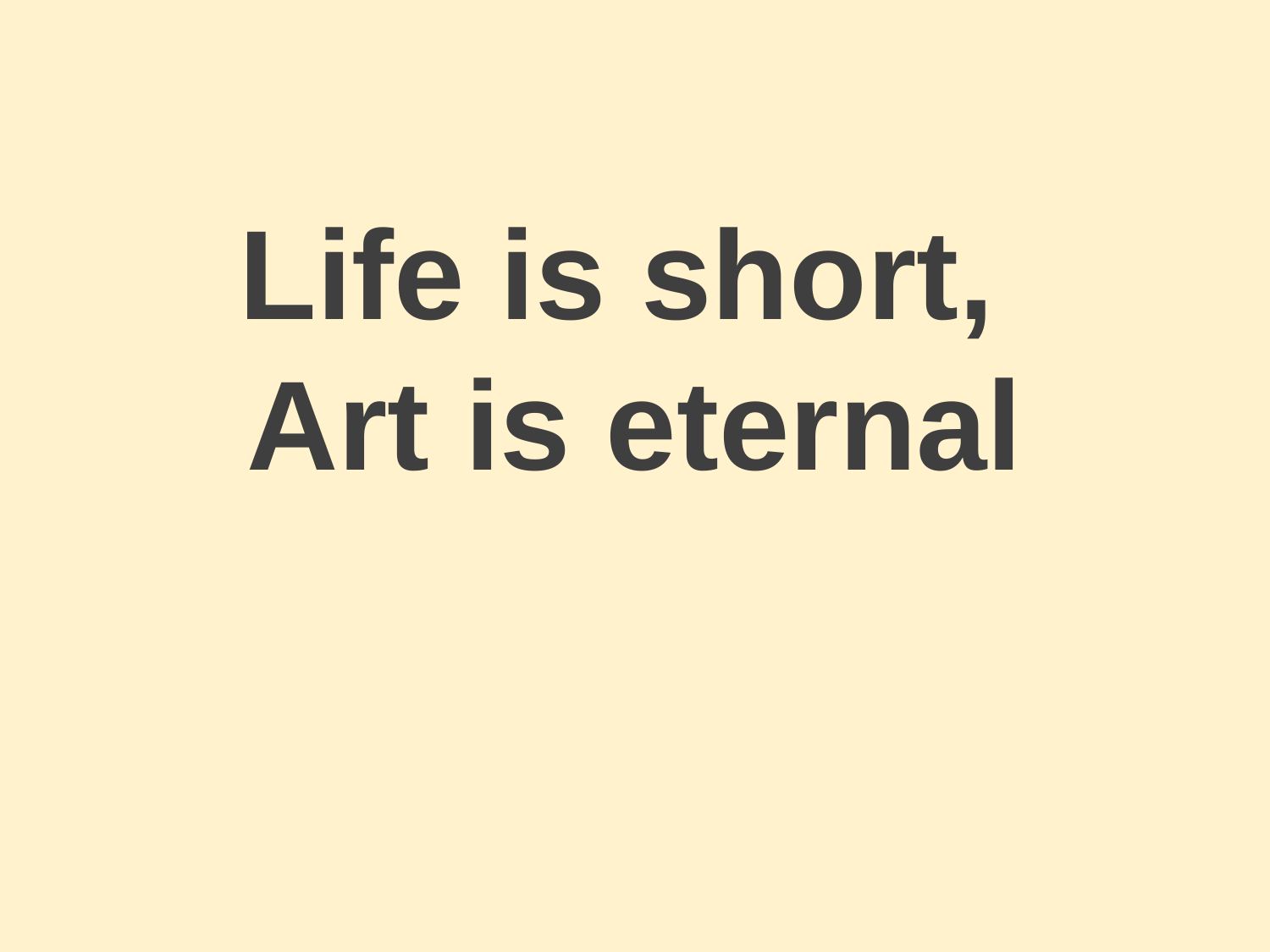

Life is short,
Art is eternal
#